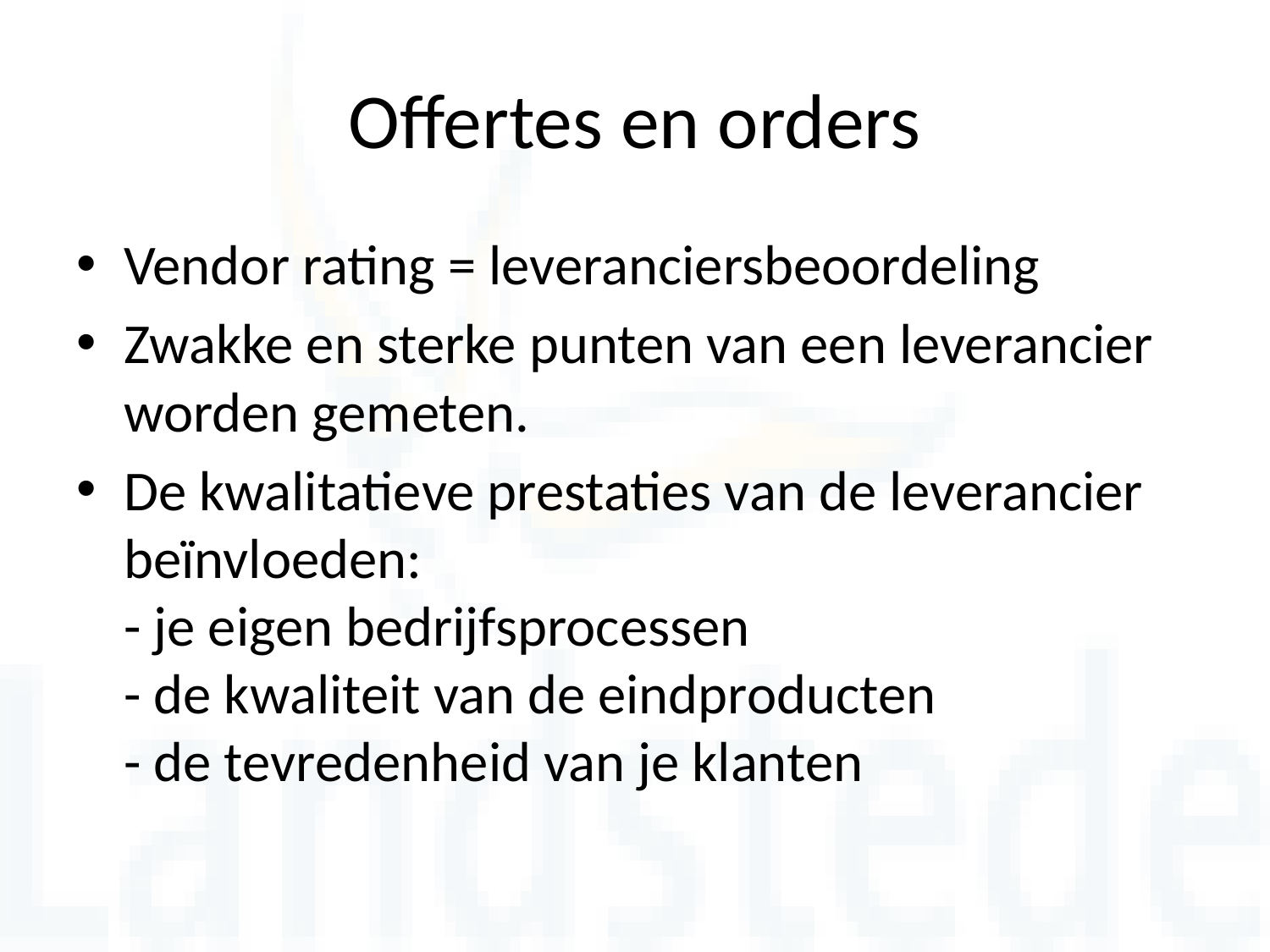

# Offertes en orders
Vendor rating = leveranciersbeoordeling
Zwakke en sterke punten van een leverancier worden gemeten.
De kwalitatieve prestaties van de leverancier beïnvloeden:
- je eigen bedrijfsprocessen
- de kwaliteit van de eindproducten
- de tevredenheid van je klanten